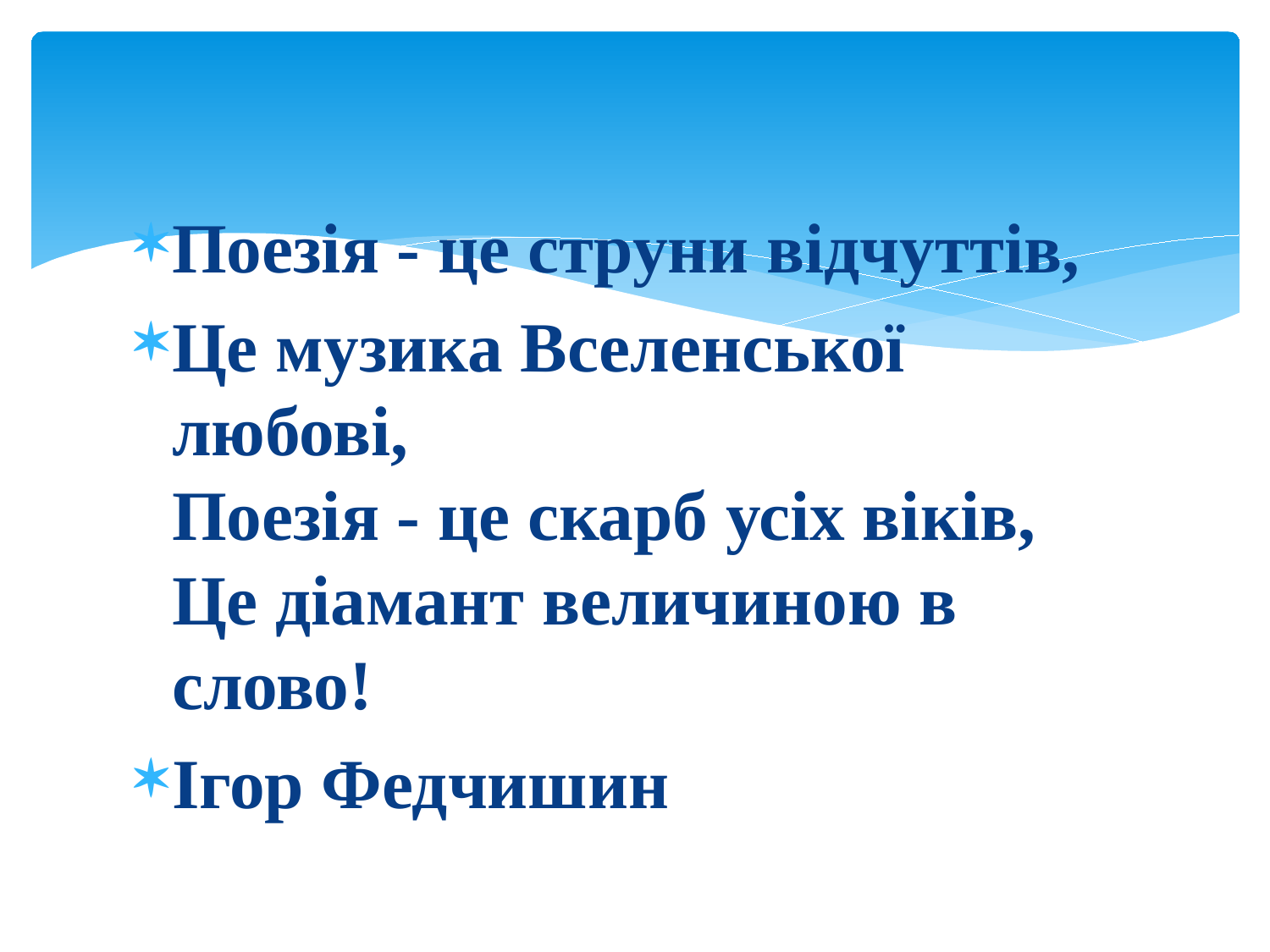

#
Поезія - це струни відчуттів,
Це музика Вселенської любові,
Поезія - це скарб усіх віків,
Це діамант величиною в слово!
Ігор Федчишин